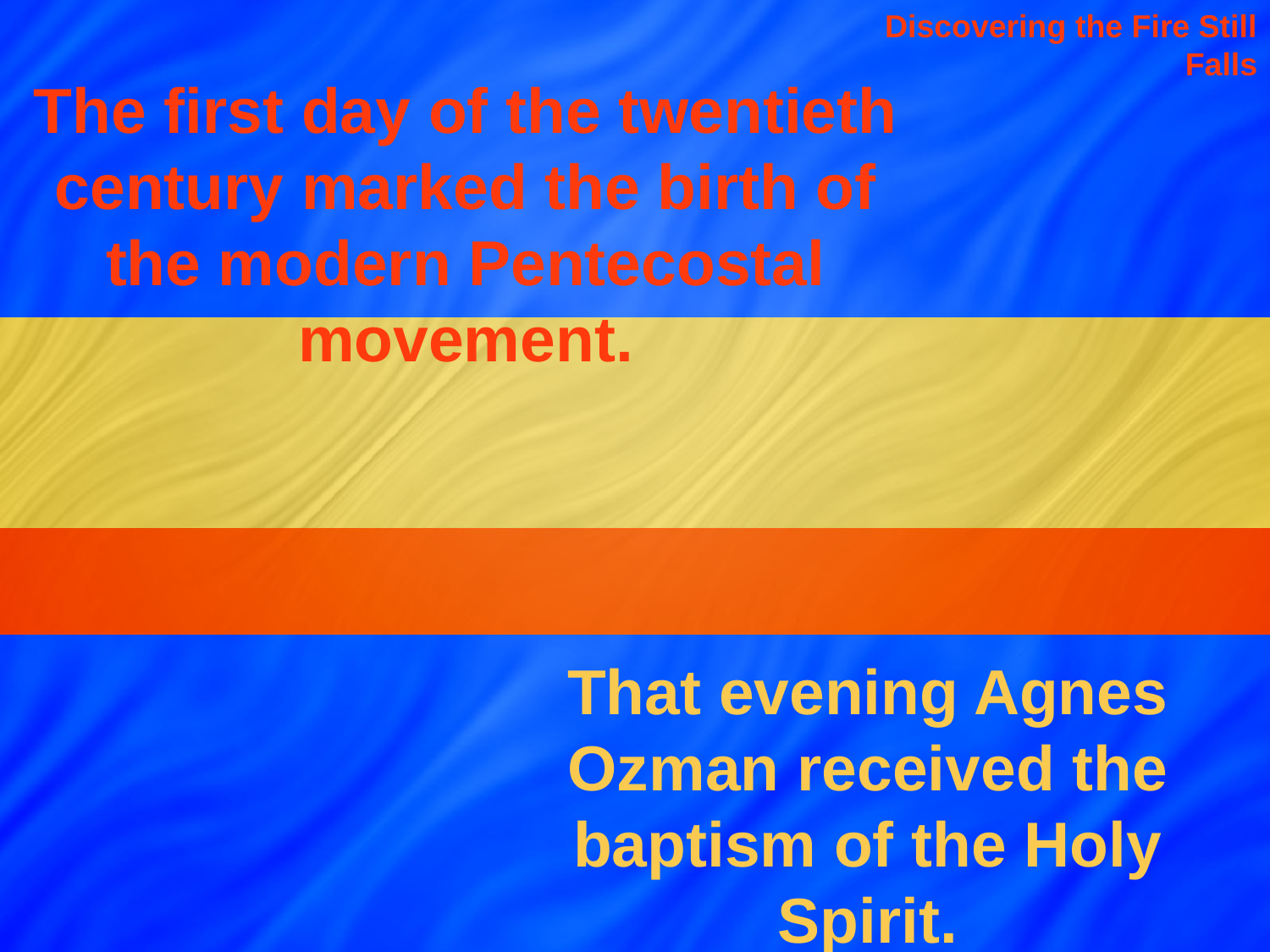

Discovering the Fire Still Falls
The first day of the twentieth century marked the birth of the modern Pentecostal movement.
That evening Agnes Ozman received the baptism of the Holy Spirit.